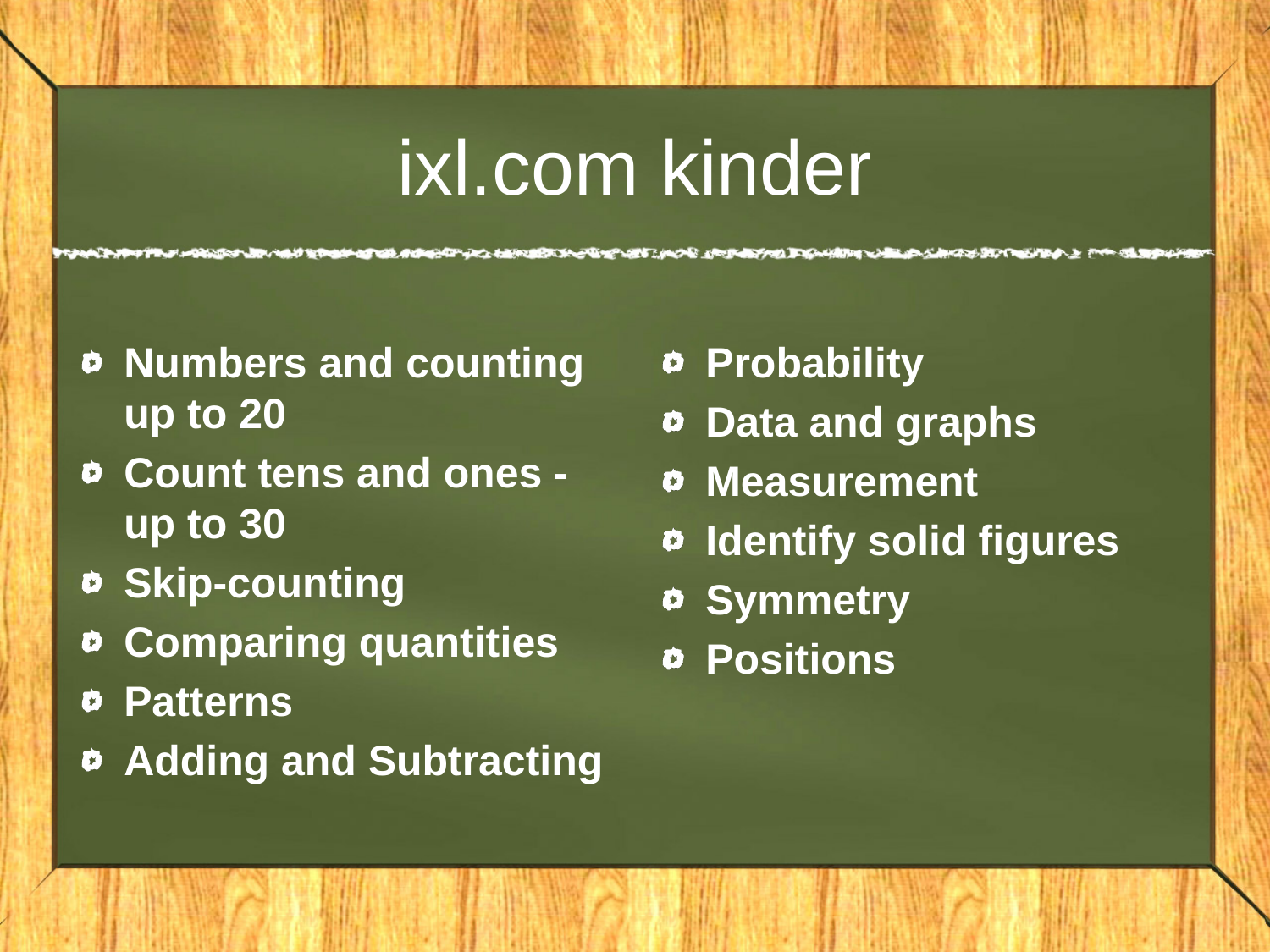

# ixl.com kinder

Numbers and counting up to 20
Count tens and ones - up to 30
Skip-counting
Comparing quantities
Patterns
Adding and Subtracting

Probability
Data and graphs
Measurement
Identify solid figures
Symmetry
Positions